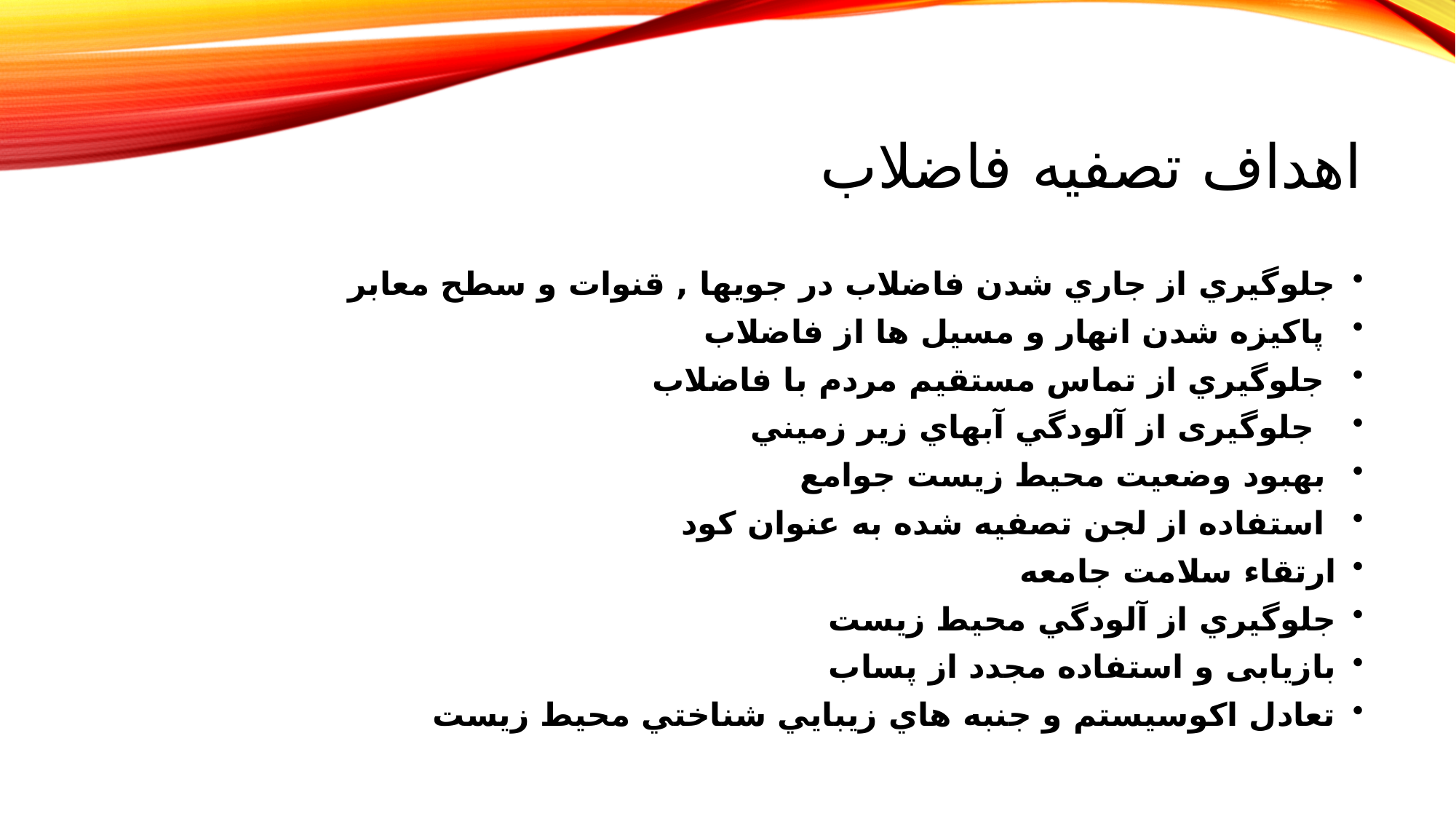

# اهداف تصفیه فاضلاب
جلوگيري از جاري شدن فاضلاب در جويها , قنوات و سطح معابر
 پاكيزه شدن انهار و مسيل ها از فاضلاب
 جلوگيري از تماس مستقيم مردم با فاضلاب
  جلوگیری از آلودگي آبهاي زير زميني
 بهبود وضعیت محيط زيست جوامع
 استفاده از لجن تصفيه شده به عنوان كود
ارتقاء سلامت جامعه
جلوگيري از آلودگي محيط زيست
بازیابی و استفاده مجدد از پساب
تعادل اكوسيستم و جنبه هاي زيبايي شناختي محيط زيست